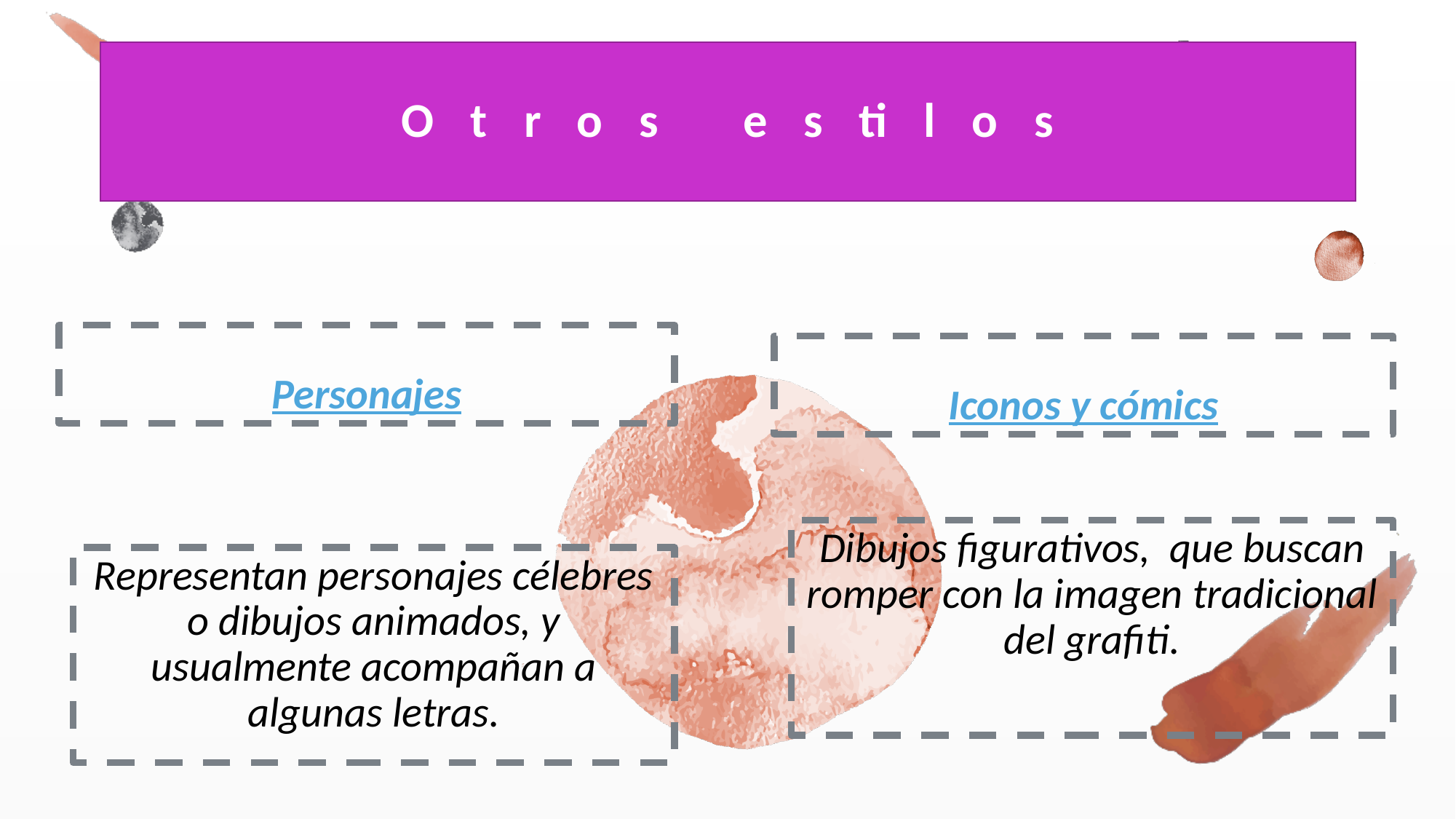

# Otros estilos
Personajes
Iconos y cómics
Dibujos figurativos,  que buscan romper con la imagen tradicional del grafiti.
Representan personajes célebres o dibujos animados, y usualmente acompañan a algunas letras.